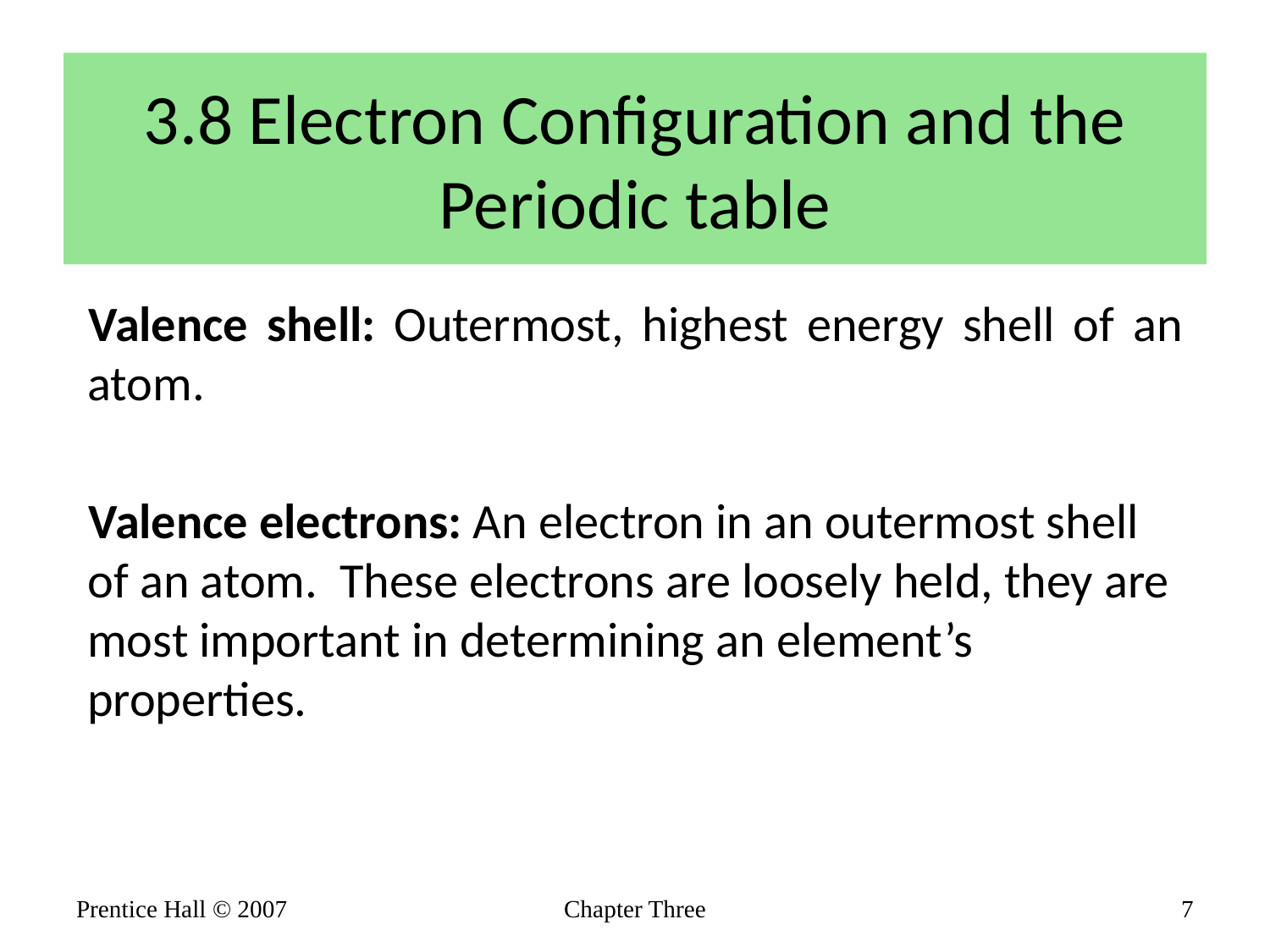

# 3.8 Electron Configuration and the Periodic table
Valence shell: Outermost, highest energy shell of an atom.

Valence electrons: An electron in an outermost shell of an atom.  These electrons are loosely held, they are most important in determining an element’s properties.
Prentice Hall © 2007
Chapter Three
7